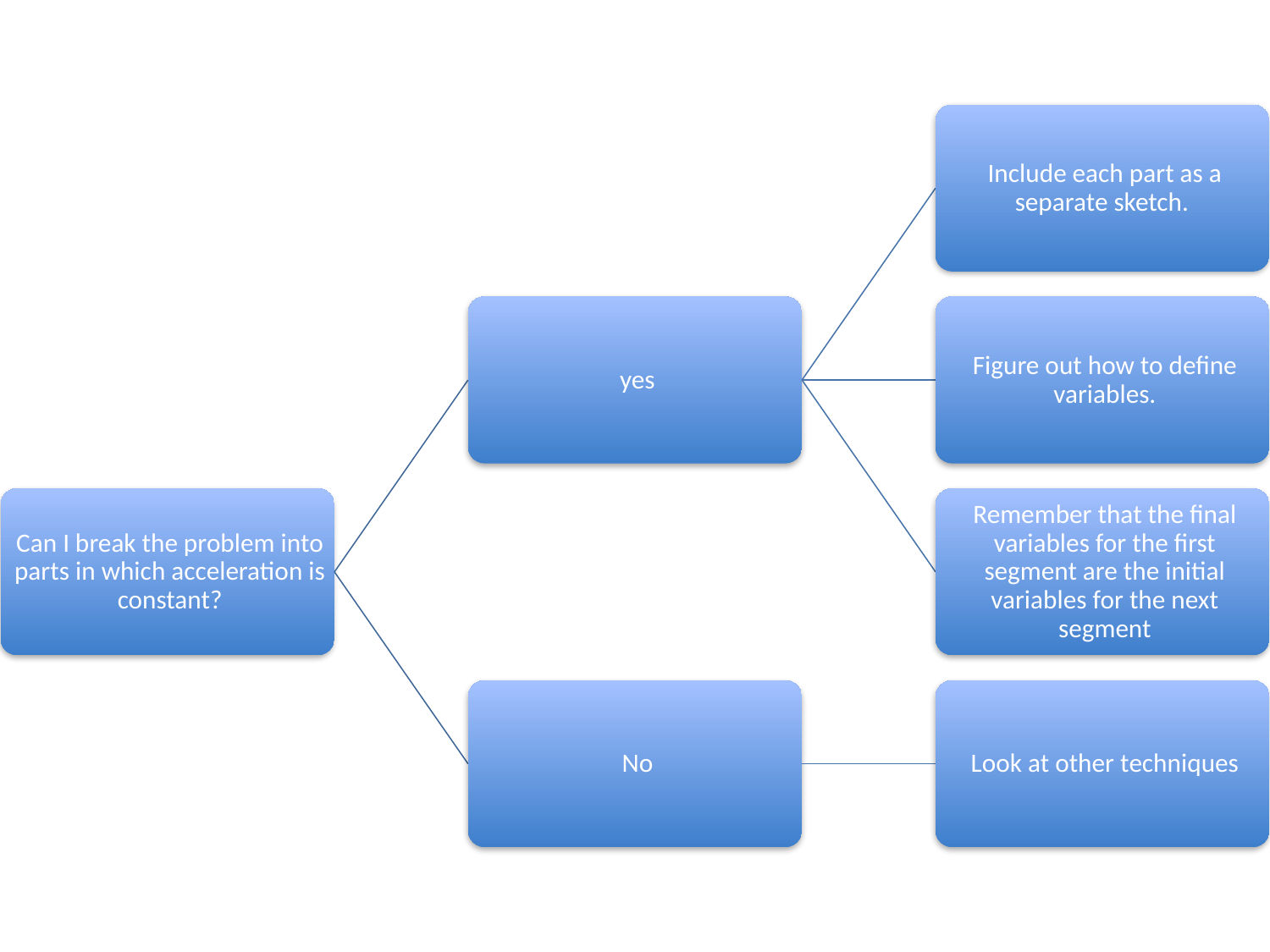

Can I break the problem into parts in which acceleration is constant?

yes

Include each part as a separate sketch.

Figure out how to define variables.

Remember that the final variables for the first segment are the initial variables for the next segment

No

Look at other techniques